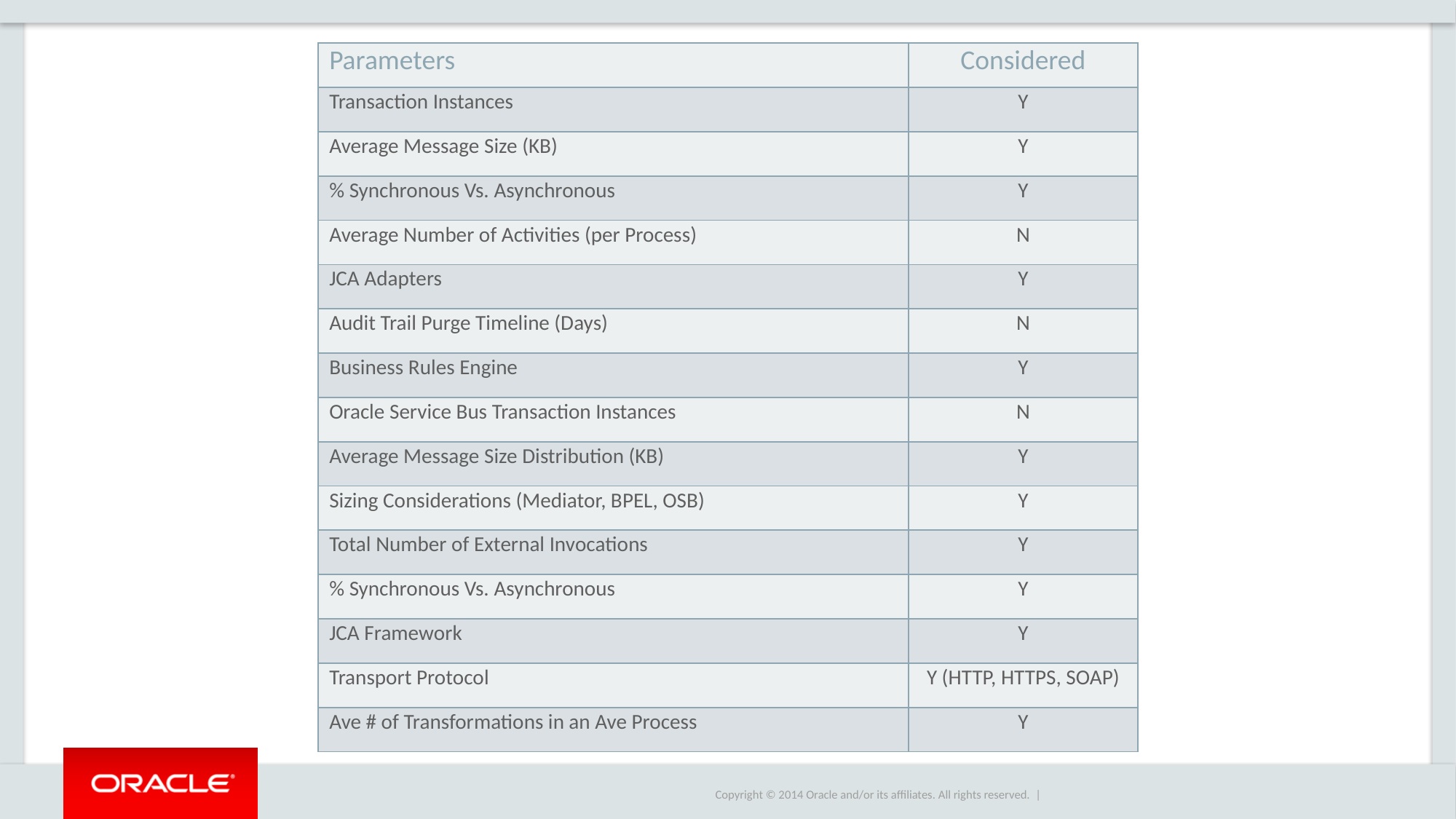

| Parameters | Considered |
| --- | --- |
| Transaction Instances | Y |
| Average Message Size (KB) | Y |
| % Synchronous Vs. Asynchronous | Y |
| Average Number of Activities (per Process) | N |
| JCA Adapters | Y |
| Audit Trail Purge Timeline (Days) | N |
| Business Rules Engine | Y |
| Oracle Service Bus Transaction Instances | N |
| Average Message Size Distribution (KB) | Y |
| Sizing Considerations (Mediator, BPEL, OSB) | Y |
| Total Number of External Invocations | Y |
| % Synchronous Vs. Asynchronous | Y |
| JCA Framework | Y |
| Transport Protocol | Y (HTTP, HTTPS, SOAP) |
| Ave # of Transformations in an Ave Process | Y |